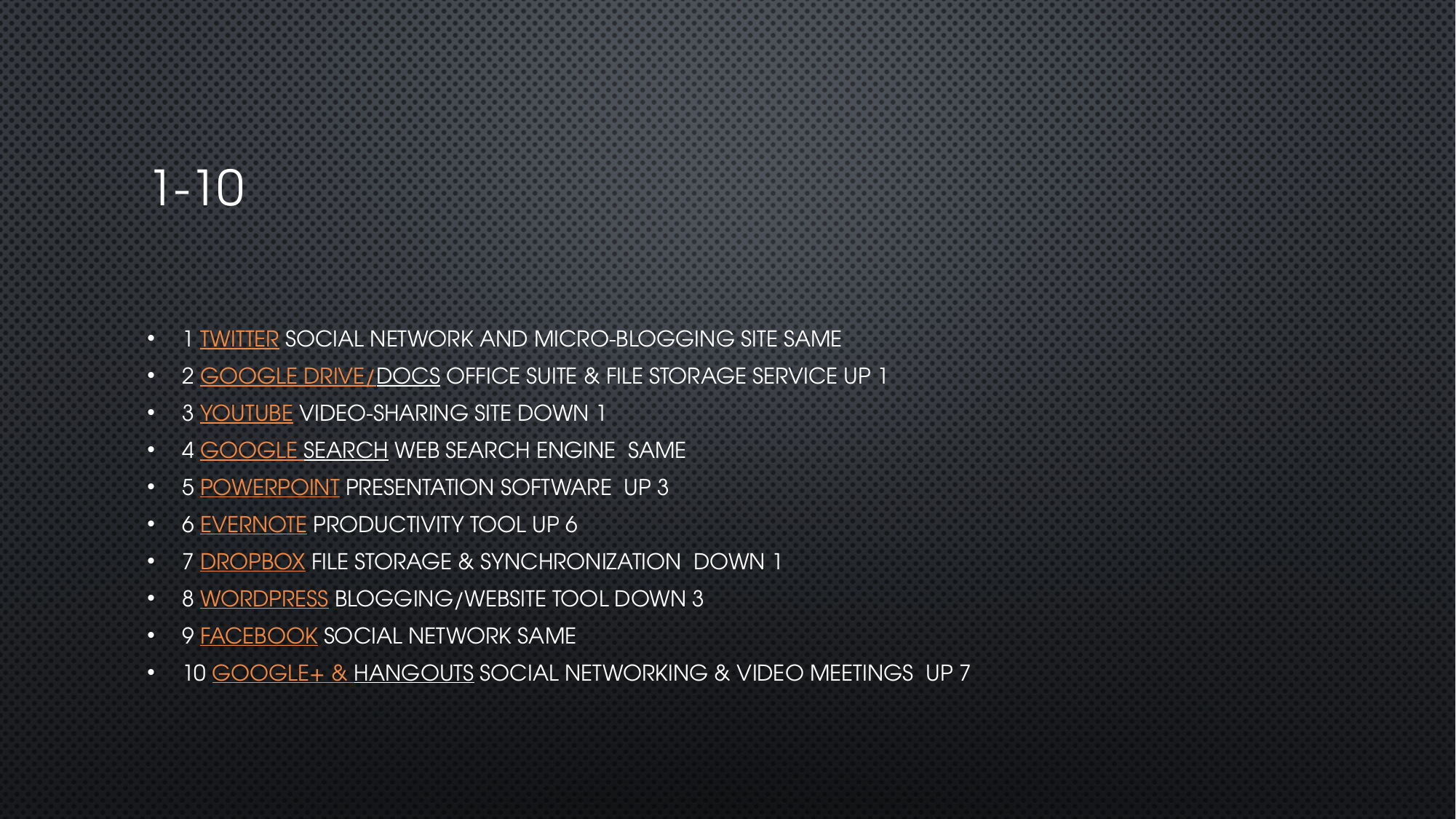

# 1-10
1 Twitter Social network and micro-blogging site same
2 Google Drive/Docs Office suite & file storage service up 1
3 YouTube Video-sharing site down 1
4 Google Search Web search engine  same
5 PowerPoint Presentation software  up 3
6 Evernote Productivity tool up 6
7 Dropbox File storage & synchronization  down 1
8 WordPress Blogging/website tool down 3
9 Facebook Social network same
10 Google+ & Hangouts Social networking & video meetings  up 7